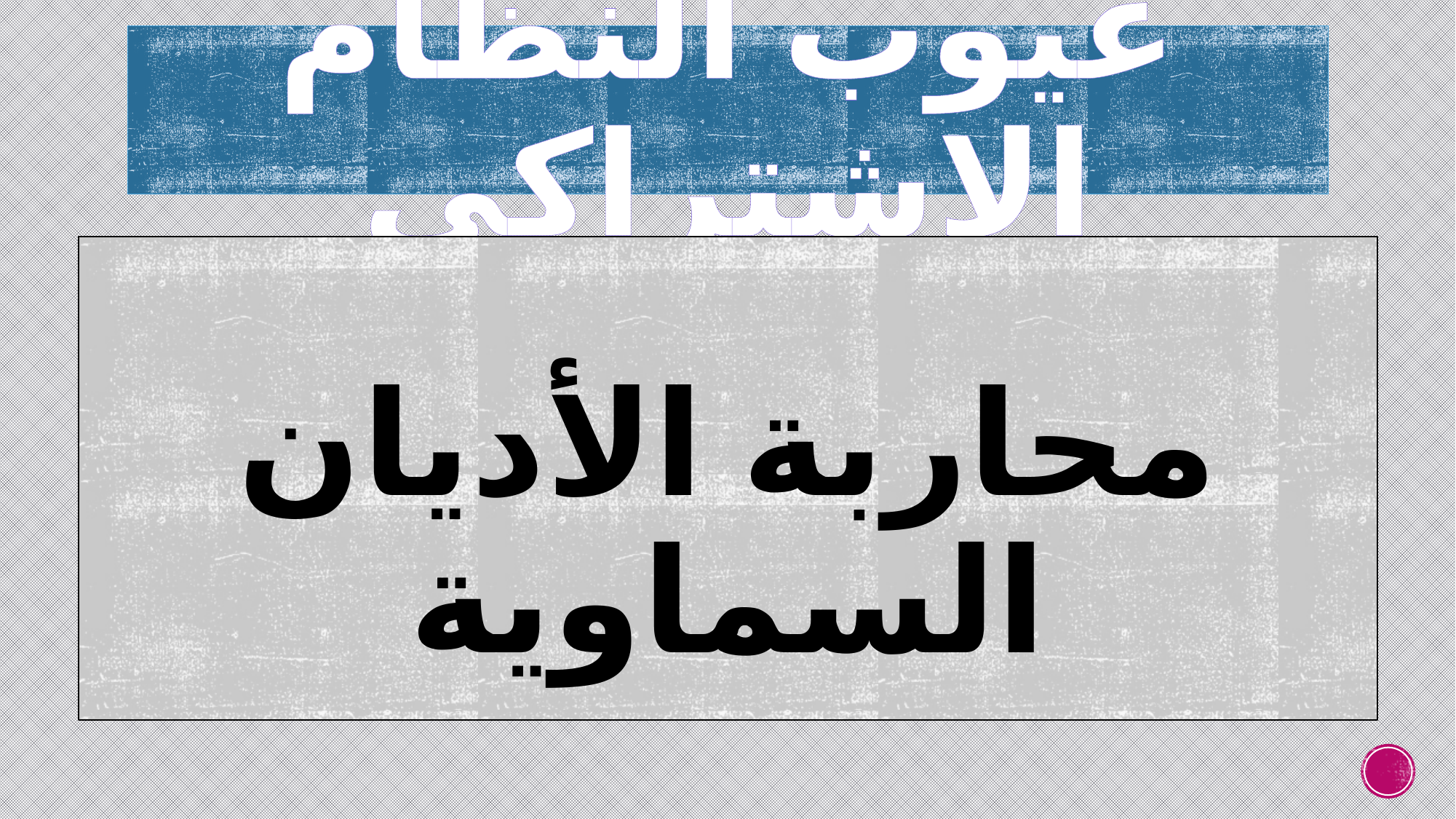

# عيوب النظام الاشتراكي

محاربة الأديان السماوية